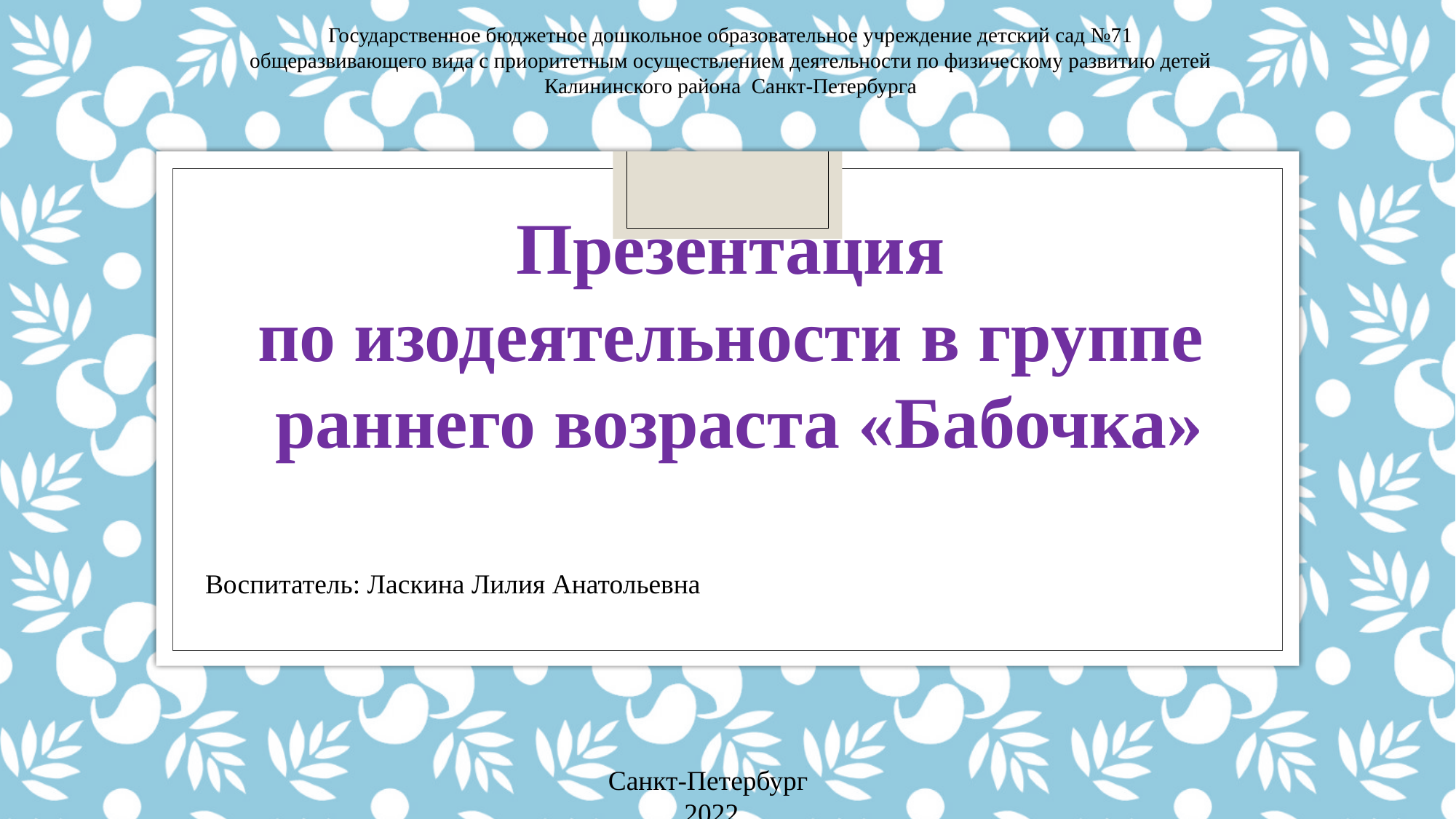

Государственное бюджетное дошкольное образовательное учреждение детский сад №71
общеразвивающего вида с приоритетным осуществлением деятельности по физическому развитию детей
Калининского района  Санкт-Петербурга

Презентация
по изодеятельности в группе
 раннего возраста «Бабочка»

Воспитатель: Ласкина Лилия Анатольевна

                                                           Санкт-Петербург
                                                                      2022